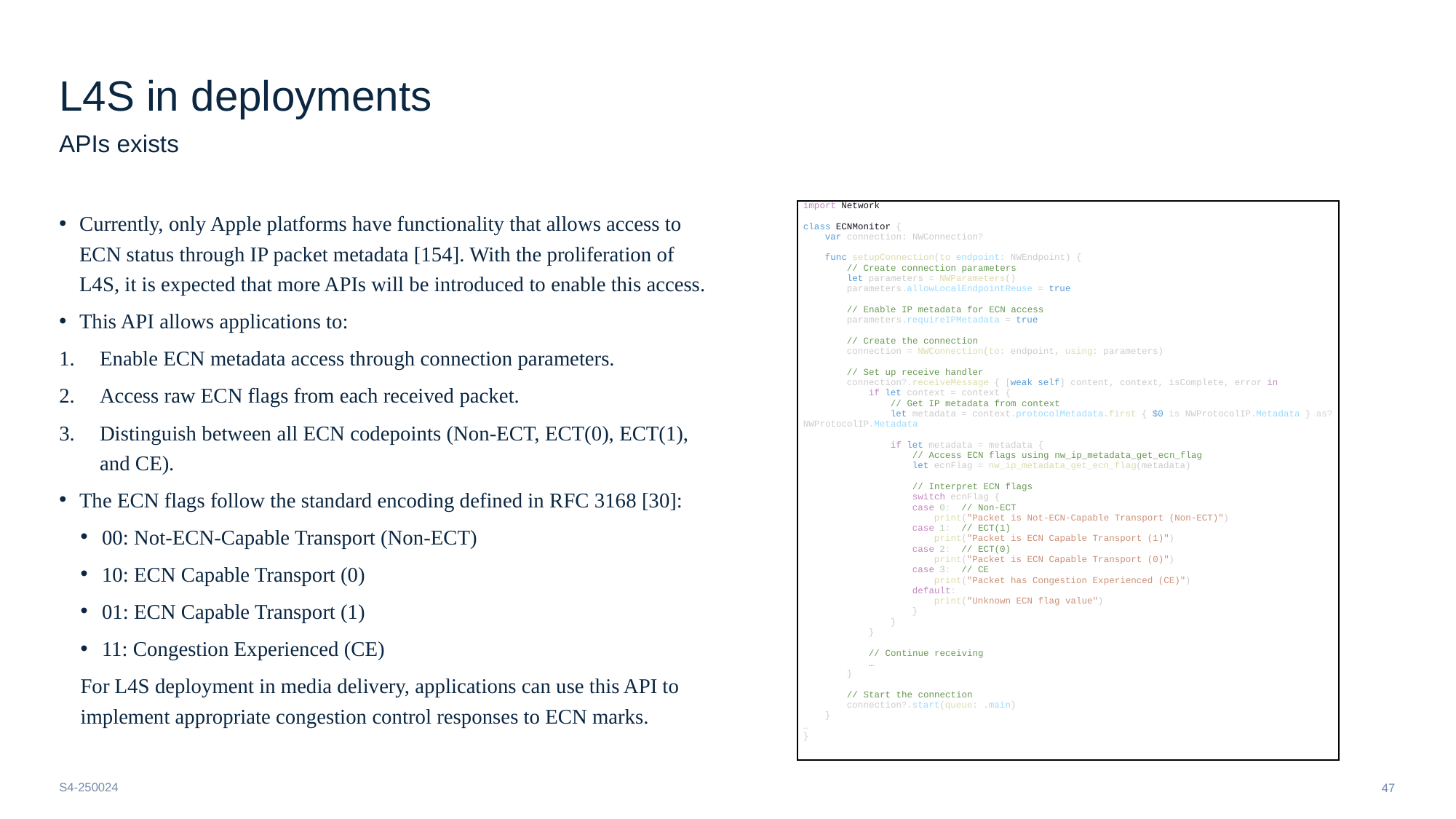

# L4S in deployments
APIs exists
| import Network   class ECNMonitor {     var connection: NWConnection?         func setupConnection(to endpoint: NWEndpoint) {         // Create connection parameters         let parameters = NWParameters()         parameters.allowLocalEndpointReuse = true                 // Enable IP metadata for ECN access         parameters.requireIPMetadata = true                 // Create the connection         connection = NWConnection(to: endpoint, using: parameters)                 // Set up receive handler         connection?.receiveMessage { [weak self] content, context, isComplete, error in             if let context = context {                 // Get IP metadata from context                 let metadata = context.protocolMetadata.first { $0 is NWProtocolIP.Metadata } as? NWProtocolIP.Metadata                                 if let metadata = metadata {                     // Access ECN flags using nw\_ip\_metadata\_get\_ecn\_flag                     let ecnFlag = nw\_ip\_metadata\_get\_ecn\_flag(metadata)                                         // Interpret ECN flags                     switch ecnFlag {                     case 0:  // Non-ECT                         print("Packet is Not-ECN-Capable Transport (Non-ECT)")                     case 1:  // ECT(1)                         print("Packet is ECN Capable Transport (1)")                     case 2:  // ECT(0)                         print("Packet is ECN Capable Transport (0)")                     case 3:  // CE                         print("Packet has Congestion Experienced (CE)")                     default:                         print("Unknown ECN flag value")                     }                 }             }                         // Continue receiving             …         }                 // Start the connection         connection?.start(queue: .main)     } …    } |
| --- |
Currently, only Apple platforms have functionality that allows access to ECN status through IP packet metadata [154]. With the proliferation of L4S, it is expected that more APIs will be introduced to enable this access.
This API allows applications to:
Enable ECN metadata access through connection parameters.
Access raw ECN flags from each received packet.
Distinguish between all ECN codepoints (Non-ECT, ECT(0), ECT(1), and CE).
The ECN flags follow the standard encoding defined in RFC 3168 [30]:
00: Not-ECN-Capable Transport (Non-ECT)
10: ECN Capable Transport (0)
01: ECN Capable Transport (1)
11: Congestion Experienced (CE)
For L4S deployment in media delivery, applications can use this API to implement appropriate congestion control responses to ECN marks.

S4-250024